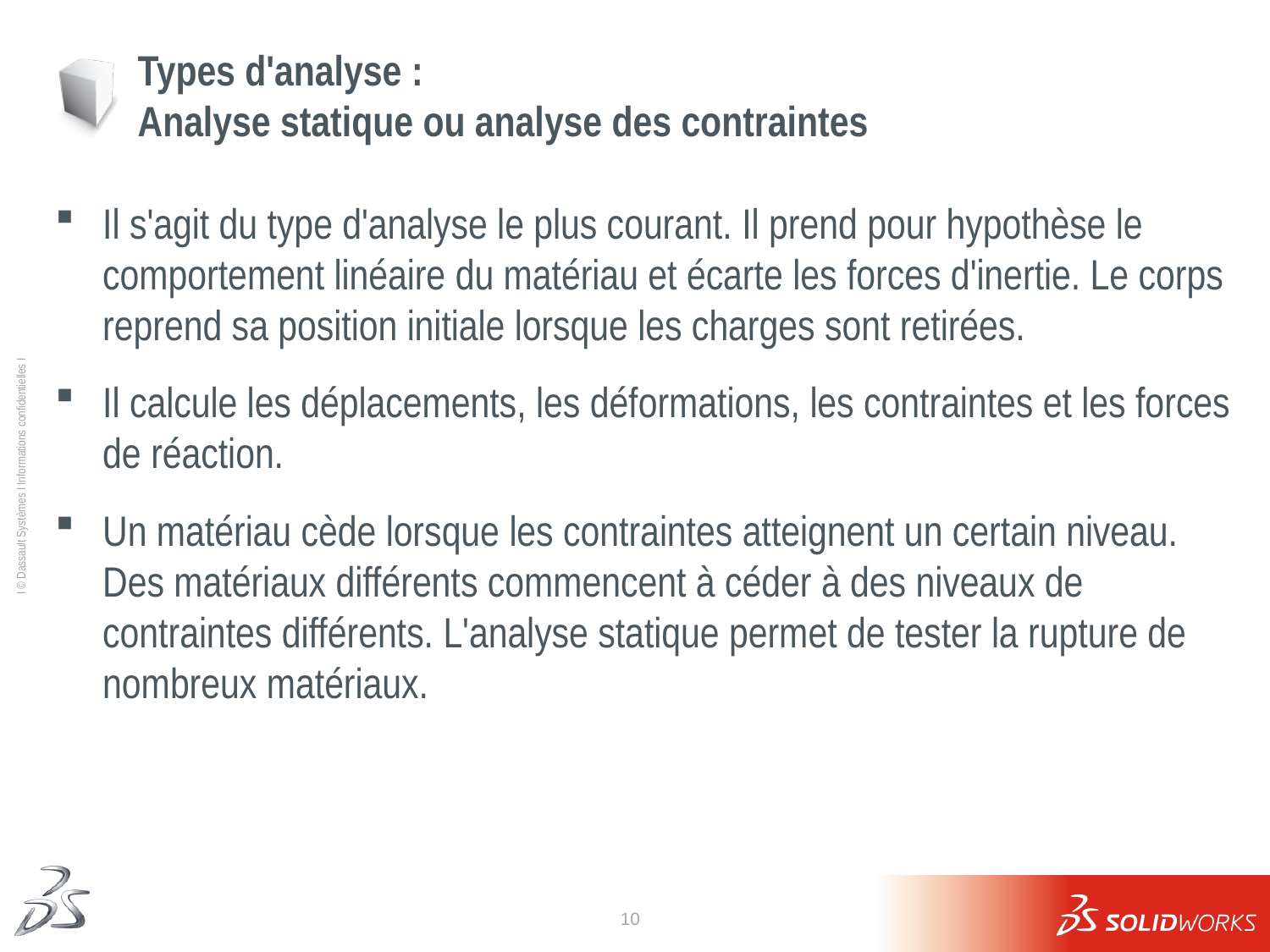

# Types d'analyse : Analyse statique ou analyse des contraintes
Il s'agit du type d'analyse le plus courant. Il prend pour hypothèse le comportement linéaire du matériau et écarte les forces d'inertie. Le corps reprend sa position initiale lorsque les charges sont retirées.
Il calcule les déplacements, les déformations, les contraintes et les forces de réaction.
Un matériau cède lorsque les contraintes atteignent un certain niveau. Des matériaux différents commencent à céder à des niveaux de contraintes différents. L'analyse statique permet de tester la rupture de nombreux matériaux.